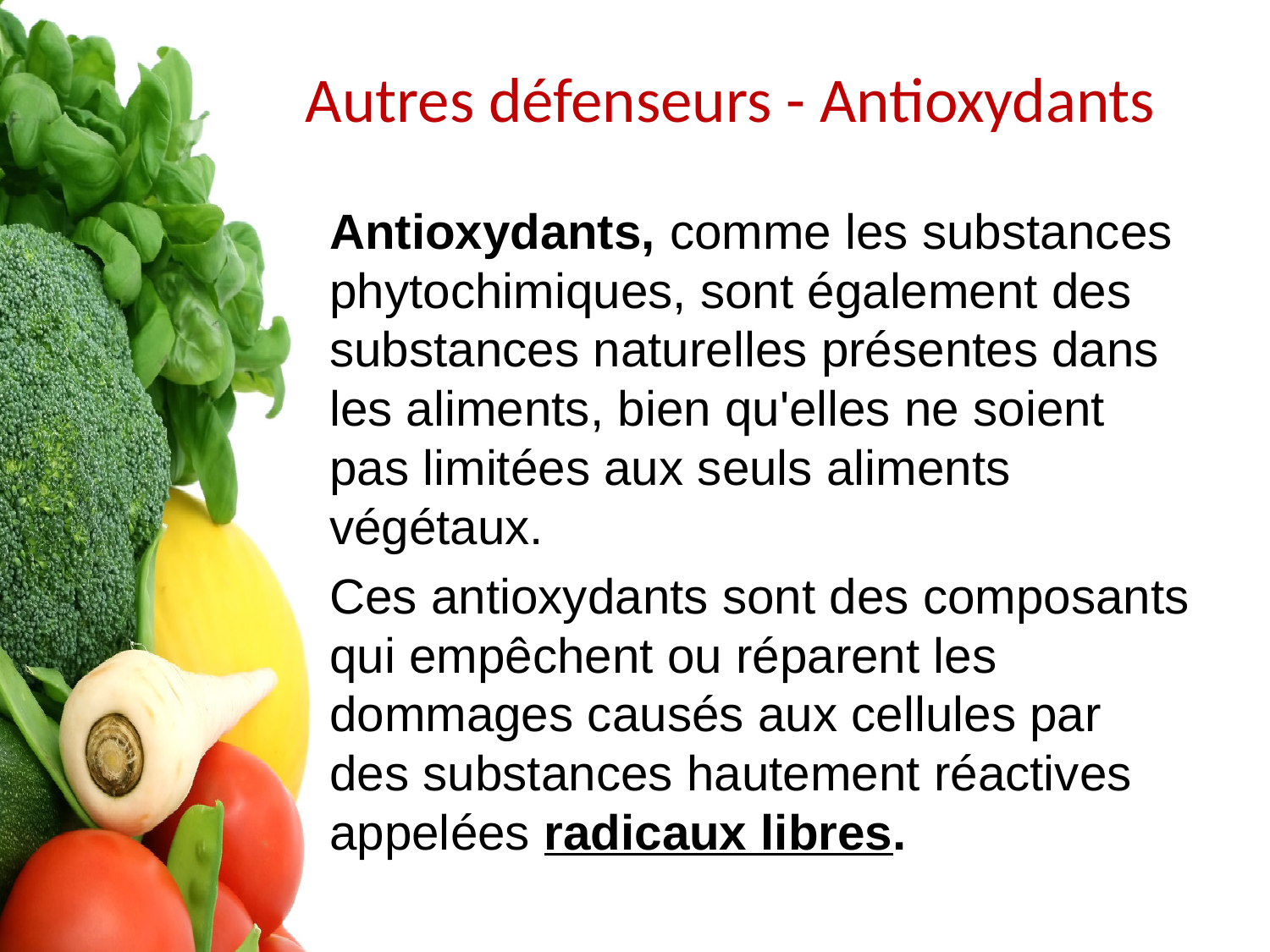

# Autres défenseurs - Antioxydants
Antioxydants, comme les substances phytochimiques, sont également des substances naturelles présentes dans les aliments, bien qu'elles ne soient pas limitées aux seuls aliments végétaux.
Ces antioxydants sont des composants qui empêchent ou réparent les dommages causés aux cellules par des substances hautement réactives appelées radicaux libres.